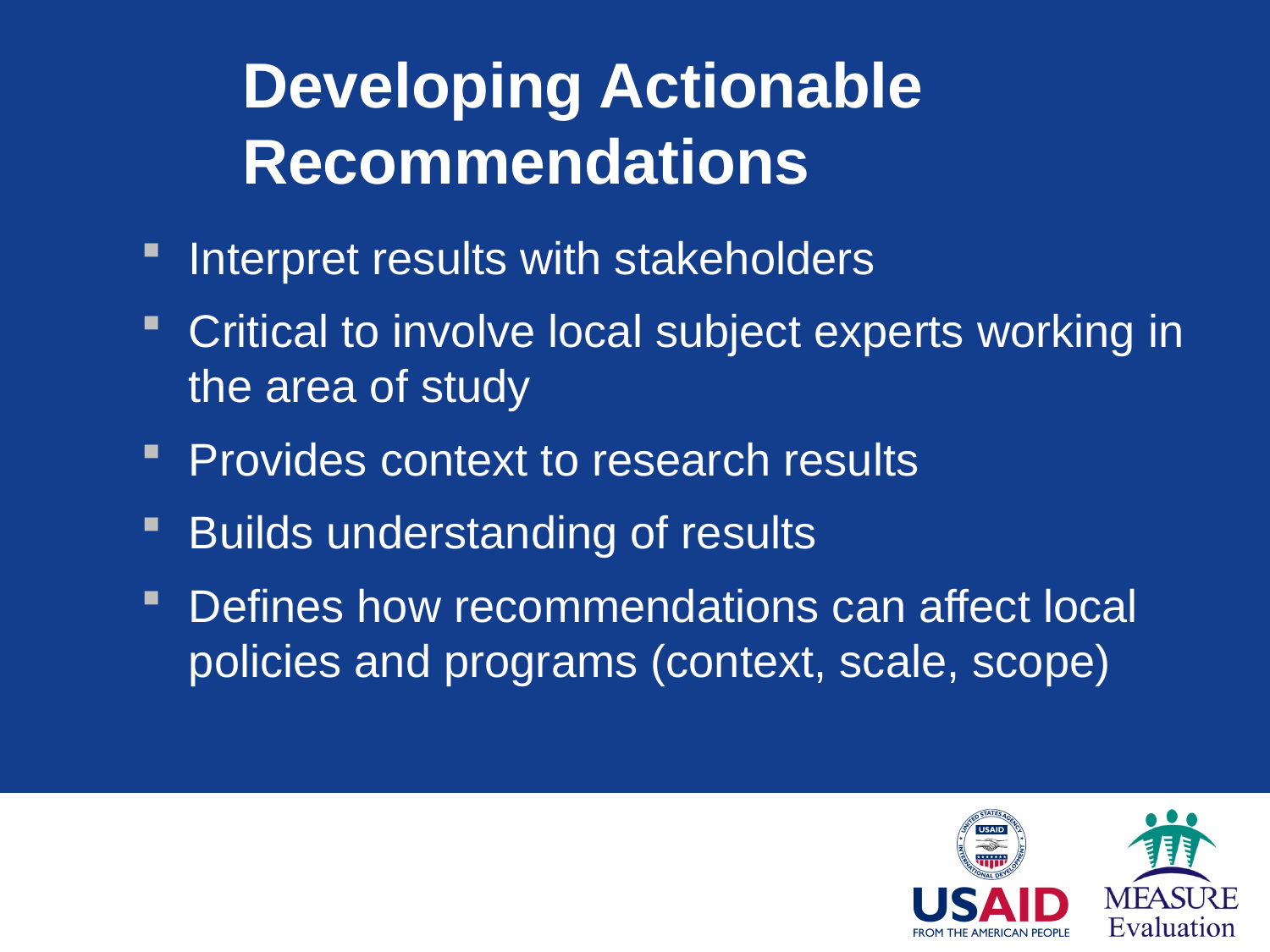

# Developing Actionable Recommendations
Interpret results with stakeholders
Critical to involve local subject experts working in the area of study
Provides context to research results
Builds understanding of results
Defines how recommendations can affect local policies and programs (context, scale, scope)